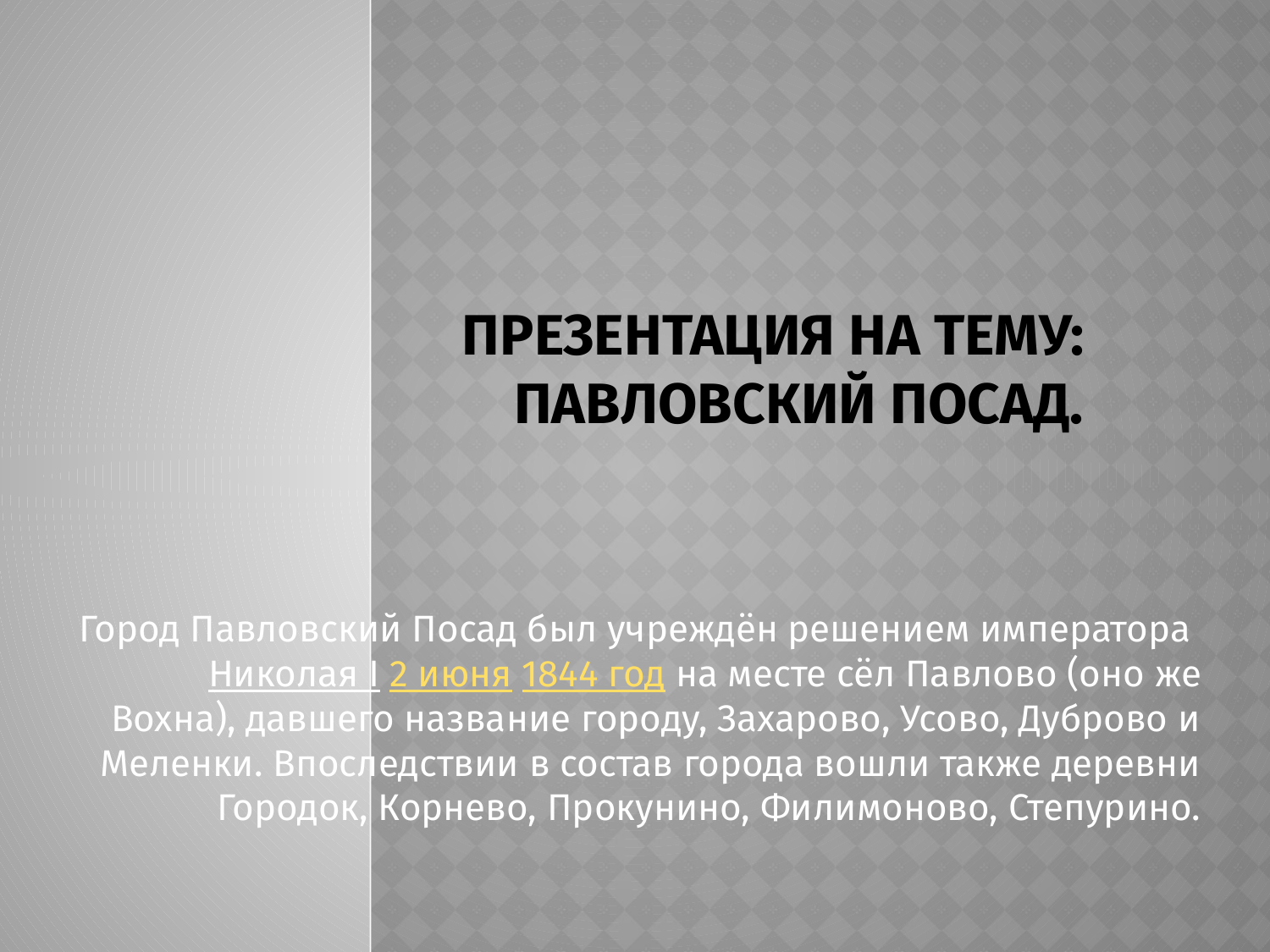

# Презентация на тему: Павловский Посад.

Город Павловский Посад был учреждён решением императора Николая I 2 июня 1844 год на месте сёл Павлово (оно же Вохна), давшего название городу, Захарово, Усово, Дуброво и Меленки. Впоследствии в состав города вошли также деревни Городок, Корнево, Прокунино, Филимоново, Степурино.